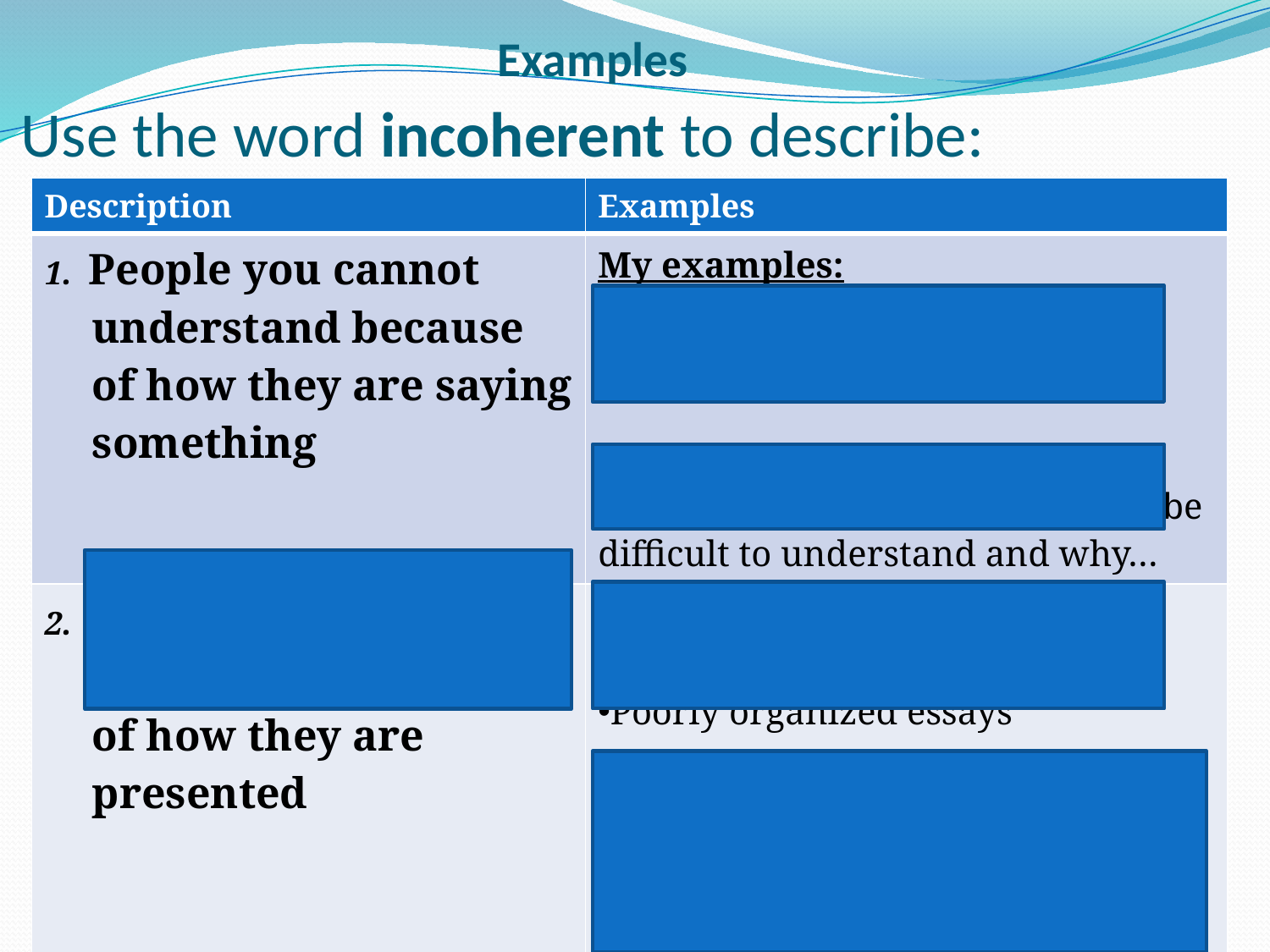

Examples
# Use the word incoherent to describe:
| Description | Examples |
| --- | --- |
| 1. People you cannot understand because of how they are saying something | My examples: Babies trying to talk Person with health problems Your examples: …think about which people may be difficult to understand and why… |
| 2. Things you cannot understand because of how they are presented | My examples: Poorly written directions Poorly organized essays Your examples: …think about things you have seen, heard, read, or done that made no sense because they were put together in the wrong order… |